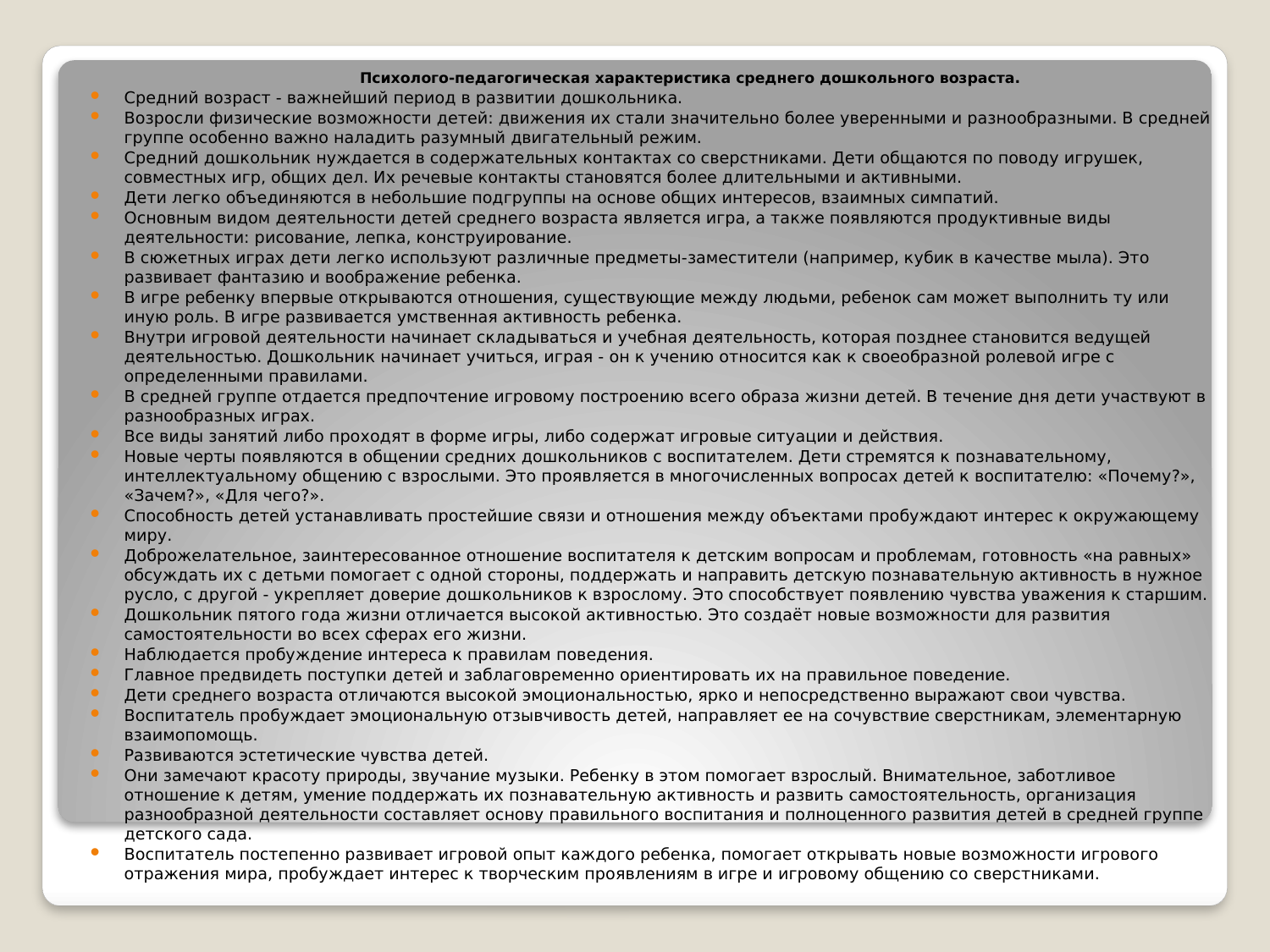

Психолого-педагогическая характеристика среднего дошкольного возраста.
Средний возраст - важнейший период в развитии дошкольника.
Возросли физические возможности детей: движения их стали значительно более уверенными и разнообразными. В средней группе особенно важно наладить разумный двигательный режим.
Средний дошкольник нуждается в содержательных контактах со сверстниками. Дети общаются по поводу игрушек, совместных игр, общих дел. Их речевые контакты становятся более длительными и активными.
Дети легко объединяются в небольшие подгруппы на основе общих интересов, взаимных симпатий.
Основным видом деятельности детей среднего возраста является игра, а также появляются продуктивные виды деятельности: рисование, лепка, конструирование.
В сюжетных играх дети легко используют различные предметы-заместители (например, кубик в качестве мыла). Это развивает фантазию и воображение ребенка.
В игре ребенку впервые открываются отношения, существующие между людьми, ребенок сам может выполнить ту или иную роль. В игре развивается умственная активность ребенка.
Внутри игровой деятельности начинает складываться и учебная деятельность, которая позднее становится ведущей деятельностью. Дошкольник начинает учиться, играя - он к учению относится как к своеобразной ролевой игре с определенными правилами.
В средней группе отдается предпочтение игровому построению всего образа жизни детей. В течение дня дети участвуют в разнообразных играх.
Все виды занятий либо проходят в форме игры, либо содержат игровые ситуации и действия.
Новые черты появляются в общении средних дошкольников с воспитателем. Дети стремятся к познавательному, интеллектуальному общению с взрослыми. Это проявляется в многочисленных вопросах детей к воспитателю: «Почему?», «Зачем?», «Для чего?».
Способность детей устанавливать простейшие связи и отношения между объектами пробуждают интерес к окружающему миру.
Доброжелательное, заинтересованное отношение воспитателя к детским вопросам и проблемам, готовность «на равных» обсуждать их с детьми помогает с одной стороны, поддержать и направить детскую познавательную активность в нужное русло, с другой - укрепляет доверие дошкольников к взрослому. Это способствует появлению чувства уважения к старшим.
Дошкольник пятого года жизни отличается высокой активностью. Это создаёт новые возможности для развития самостоятельности во всех сферах его жизни.
Наблюдается пробуждение интереса к правилам поведения.
Главное предвидеть поступки детей и заблаговременно ориентировать их на правильное поведение.
Дети среднего возраста отличаются высокой эмоциональностью, ярко и непосредственно выражают свои чувства.
Воспитатель пробуждает эмоциональную отзывчивость детей, направляет ее на сочувствие сверстникам, элементарную взаимопомощь.
Развиваются эстетические чувства детей.
Они замечают красоту природы, звучание музыки. Ребенку в этом помогает взрослый. Внимательное, заботливое отношение к детям, умение поддержать их познавательную активность и развить самостоятельность, организация разнообразной деятельности составляет основу правильного воспитания и полноценного развития детей в средней группе детского сада.
Воспитатель постепенно развивает игровой опыт каждого ребенка, помогает открывать новые возможности игрового отражения мира, пробуждает интерес к творческим проявлениям в игре и игровому общению со сверстниками.

#